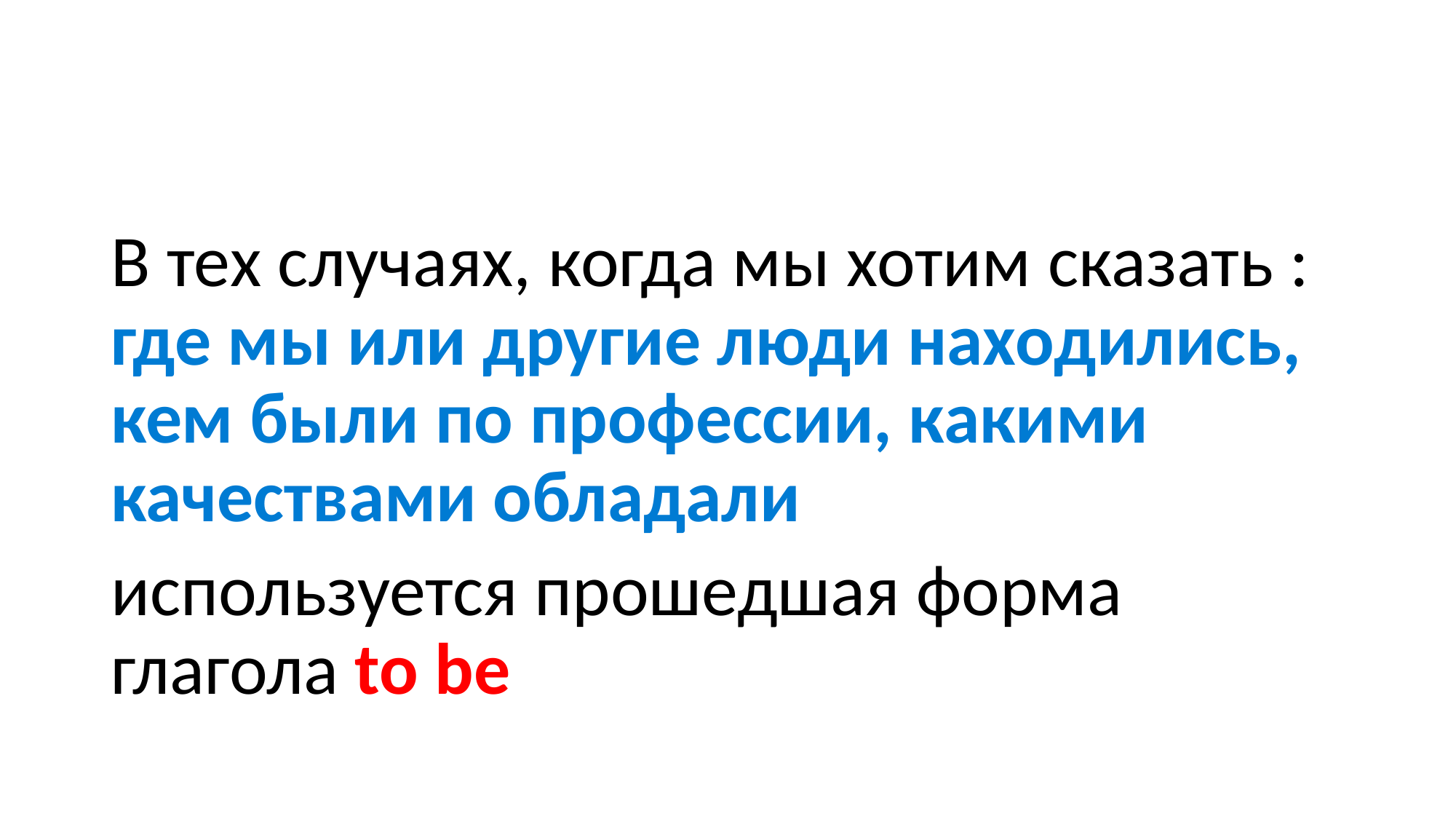

#
В тех случаях, когда мы хотим сказать : где мы или другие люди находились, кем были по профессии, какими качествами обладали
используется прошедшая форма глагола to be